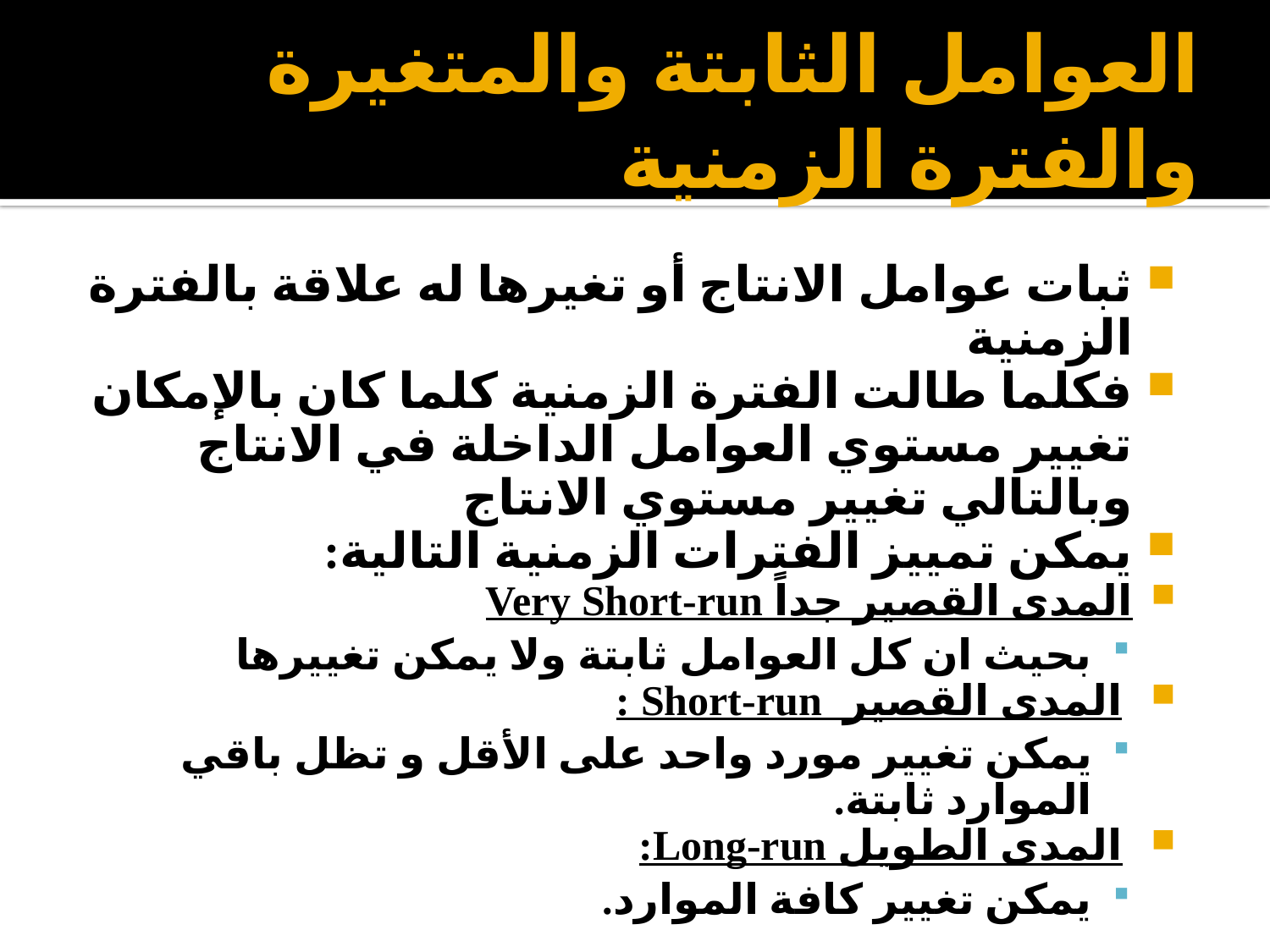

# العوامل الثابتة والمتغيرة والفترة الزمنية
ثبات عوامل الانتاج أو تغيرها له علاقة بالفترة الزمنية
فكلما طالت الفترة الزمنية كلما كان بالإمكان تغيير مستوي العوامل الداخلة في الانتاج وبالتالي تغيير مستوي الانتاج
يمكن تمييز الفترات الزمنية التالية:
المدى القصير جداً Very Short-run
بحيث ان كل العوامل ثابتة ولا يمكن تغييرها
 المدى القصير  Short-run :
يمكن تغيير مورد واحد على الأقل و تظل باقي الموارد ثابتة.
 المدى الطويل Long-run:
يمكن تغيير كافة الموارد.